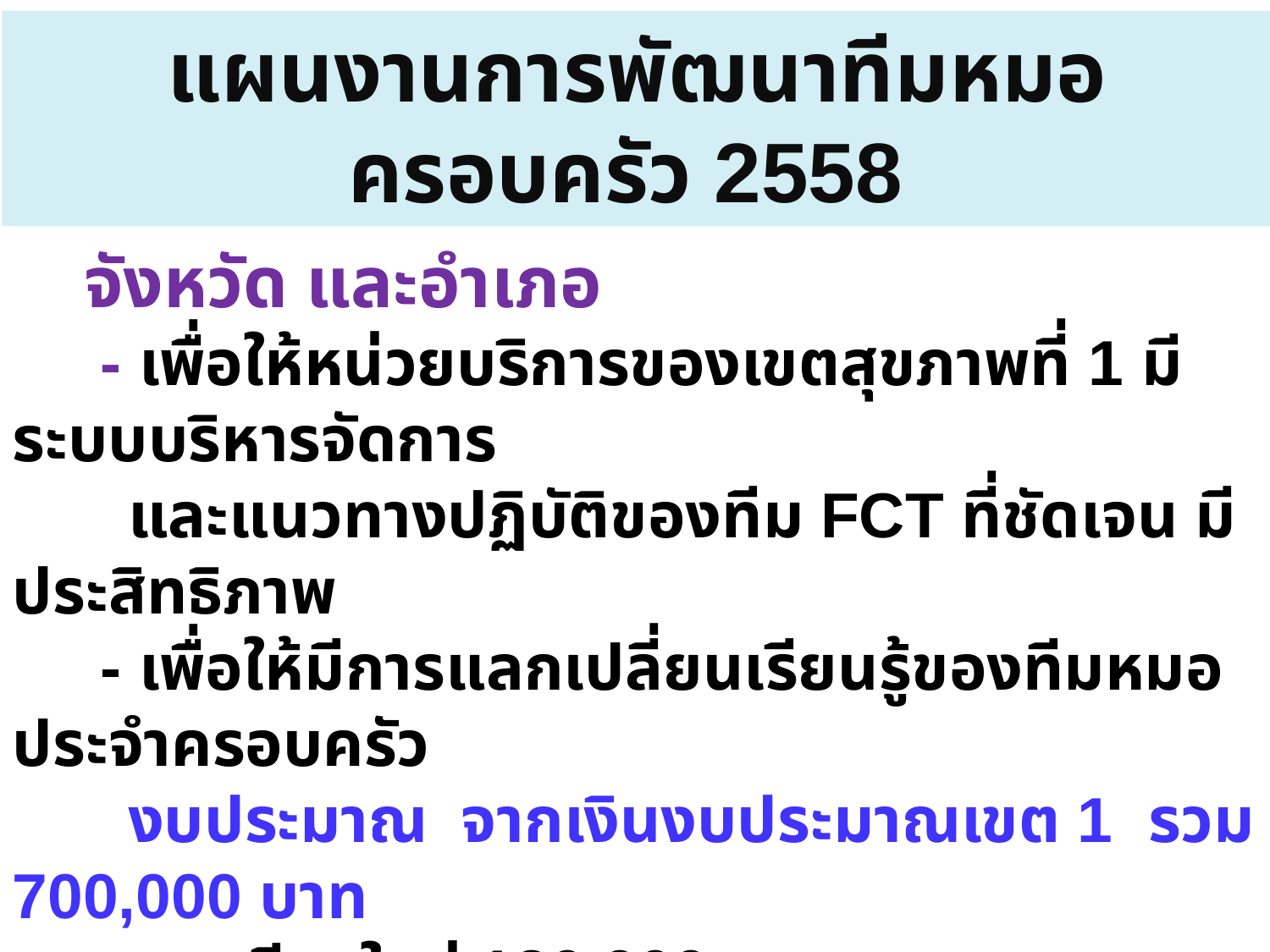

แผนงานการพัฒนาทีมหมอครอบครัว 2558
การพัฒนาทีมหมอครอบครัวในระดับจังหวัด และอำเภอ
     - เพื่อให้หน่วยบริการของเขตสุขภาพที่ 1 มีระบบบริหารจัดการ
       และแนวทางปฏิบัติของทีม FCT ที่ชัดเจน มีประสิทธิภาพ
     - เพื่อให้มีการแลกเปลี่ยนเรียนรู้ของทีมหมอประจำครอบครัว
       งบประมาณ  จากเงินงบประมาณเขต 1  รวม 700,000 บาท
          - เชียงใหม่ 120,000 บาท
          - เชียงราย ลำปาง น่าน จังหวัดละ 100,000 บาท
          - ลำพูน  แม่ฮ่องสอน พะเยา แพร่  จังหวัดละ 70,000 บาท
        ระยะเวลา   พค.–สค. 58